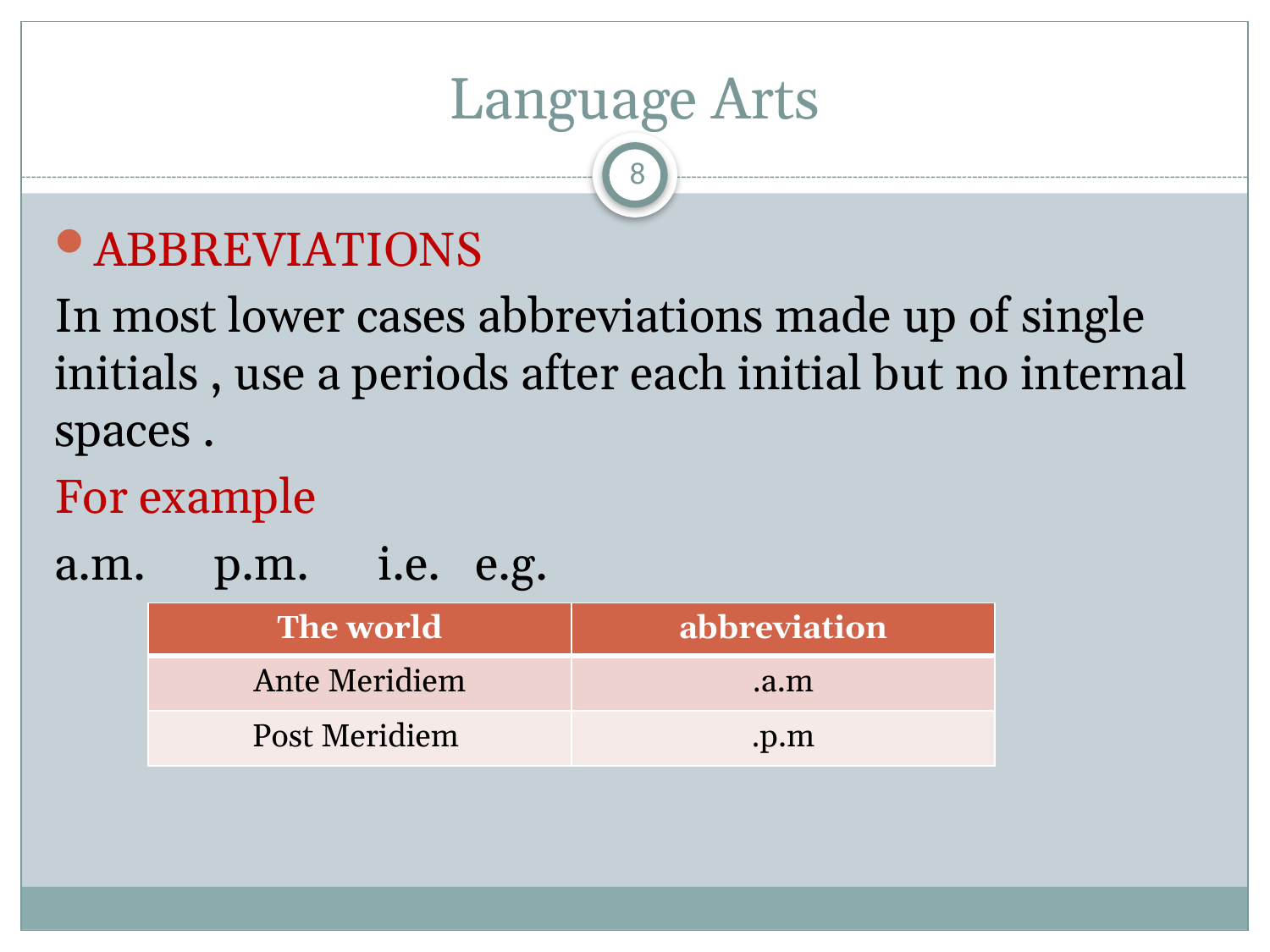

# Language Arts
8
ABBREVIATIONS
In most lower cases abbreviations made up of single initials , use a periods after each initial but no internal spaces .
For example
a.m.      p.m.      i.e.   e.g.
| The world | abbreviation |
| --- | --- |
| Ante Meridiem | a.m. |
| Post Meridiem | p.m. |